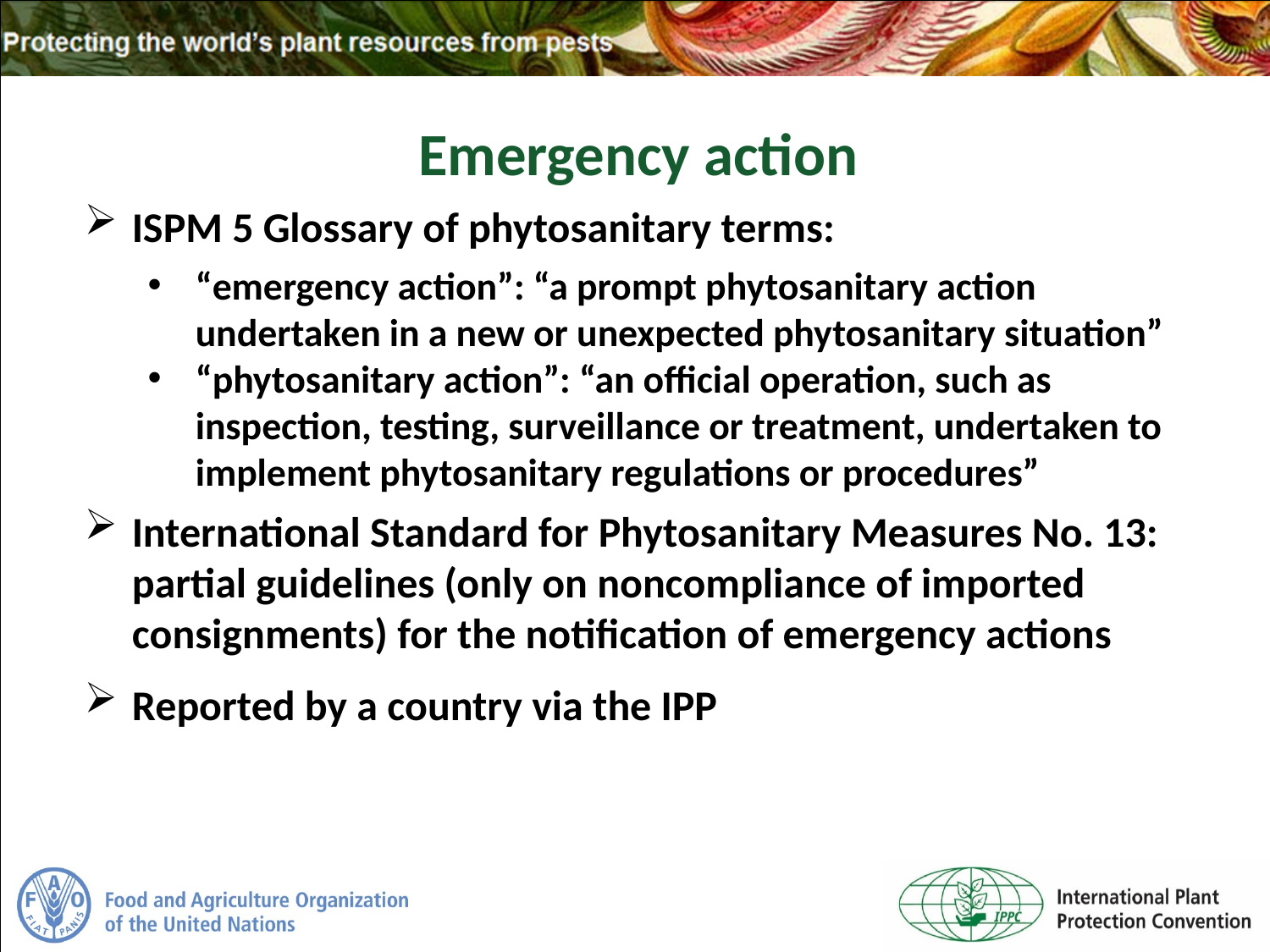

Emergency action
ISPM 5 Glossary of phytosanitary terms:
“emergency action”: “a prompt phytosanitary action undertaken in a new or unexpected phytosanitary situation”
“phytosanitary action”: “an official operation, such as inspection, testing, surveillance or treatment, undertaken to implement phytosanitary regulations or procedures”
International Standard for Phytosanitary Measures No. 13: partial guidelines (only on noncompliance of imported consignments) for the notification of emergency actions
Reported by a country via the IPP